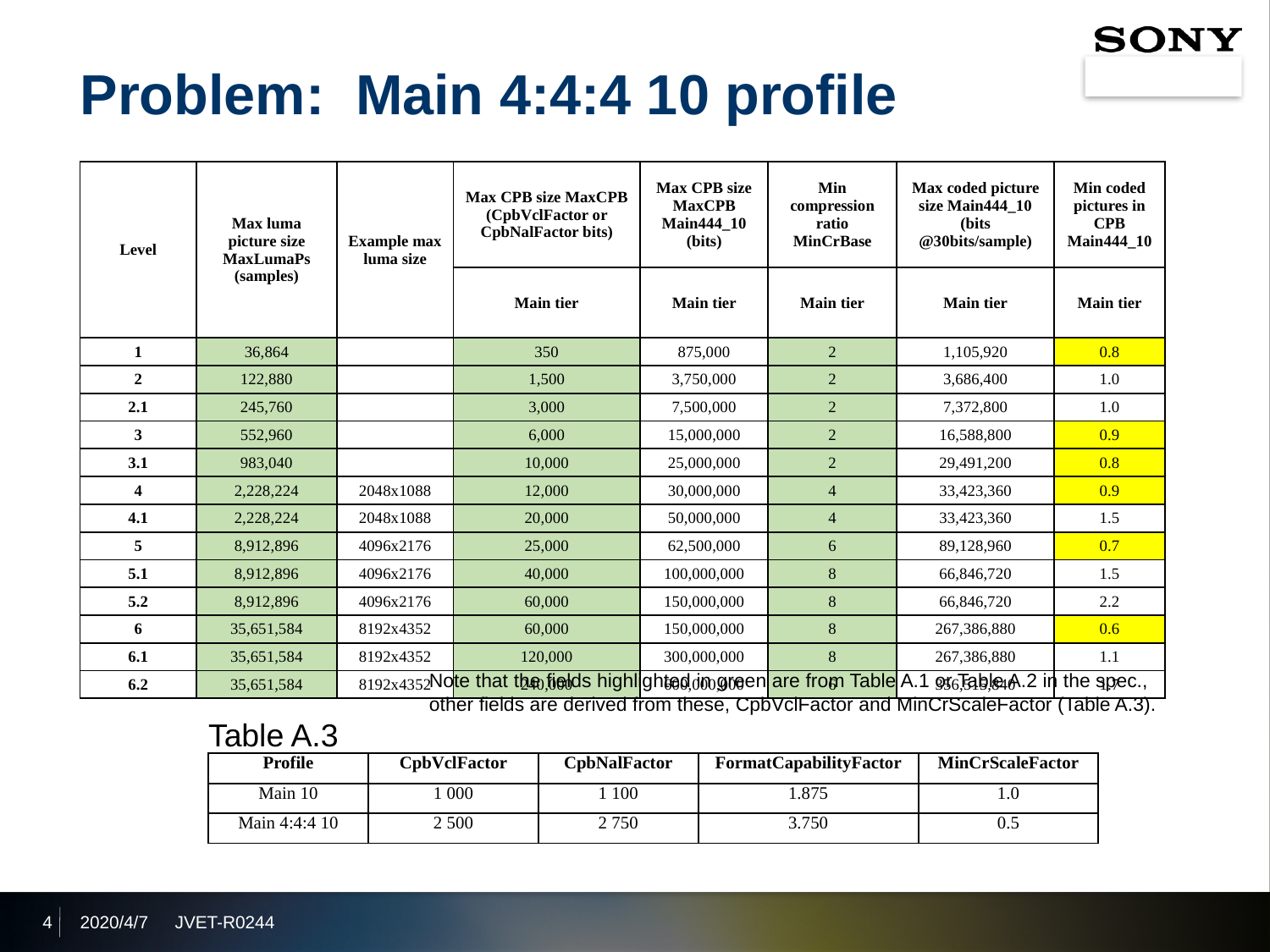

# Problem:  Main 4:4:4 10 profile
| Level | Max luma picture size MaxLumaPs (samples) | Example max luma size | Max CPB size MaxCPB (CpbVclFactor or CpbNalFactor bits) | Max CPB size MaxCPB Main444\_10 (bits) | Min compression ratio MinCrBase | Max coded picture size Main444\_10 (bits @30bits/sample) | Min coded pictures in CPB Main444\_10 |
| --- | --- | --- | --- | --- | --- | --- | --- |
|  |  |  | Main tier | Main tier | Main tier | Main tier | Main tier |
| 1 | 36,864 |  | 350 | 875,000 | 2 | 1,105,920 | 0.8 |
| 2 | 122,880 |  | 1,500 | 3,750,000 | 2 | 3,686,400 | 1.0 |
| 2.1 | 245,760 |  | 3,000 | 7,500,000 | 2 | 7,372,800 | 1.0 |
| 3 | 552,960 |  | 6,000 | 15,000,000 | 2 | 16,588,800 | 0.9 |
| 3.1 | 983,040 |  | 10,000 | 25,000,000 | 2 | 29,491,200 | 0.8 |
| 4 | 2,228,224 | 2048x1088 | 12,000 | 30,000,000 | 4 | 33,423,360 | 0.9 |
| 4.1 | 2,228,224 | 2048x1088 | 20,000 | 50,000,000 | 4 | 33,423,360 | 1.5 |
| 5 | 8,912,896 | 4096x2176 | 25,000 | 62,500,000 | 6 | 89,128,960 | 0.7 |
| 5.1 | 8,912,896 | 4096x2176 | 40,000 | 100,000,000 | 8 | 66,846,720 | 1.5 |
| 5.2 | 8,912,896 | 4096x2176 | 60,000 | 150,000,000 | 8 | 66,846,720 | 2.2 |
| 6 | 35,651,584 | 8192x4352 | 60,000 | 150,000,000 | 8 | 267,386,880 | 0.6 |
| 6.1 | 35,651,584 | 8192x4352 | 120,000 | 300,000,000 | 8 | 267,386,880 | 1.1 |
| 6.2 | 35,651,584 | 8192x4352 | 240,000 | 600,000,000 | 6 | 356,515,840 | 1.7 |

Note that the fields highlighted in green are from Table A.1 or Table A.2 in the spec., other fields are derived from these, CpbVclFactor and MinCrScaleFactor (Table A.3).
Table A.3
| Profile | CpbVclFactor | CpbNalFactor | FormatCapabilityFactor | MinCrScaleFactor |
| --- | --- | --- | --- | --- |
| Main 10 | 1 000 | 1 100 | 1.875 | 1.0 |
| Main 4:4:4 10 | 2 500 | 2 750 | 3.750 | 0.5 |
4
2020/4/7
JVET-R0244